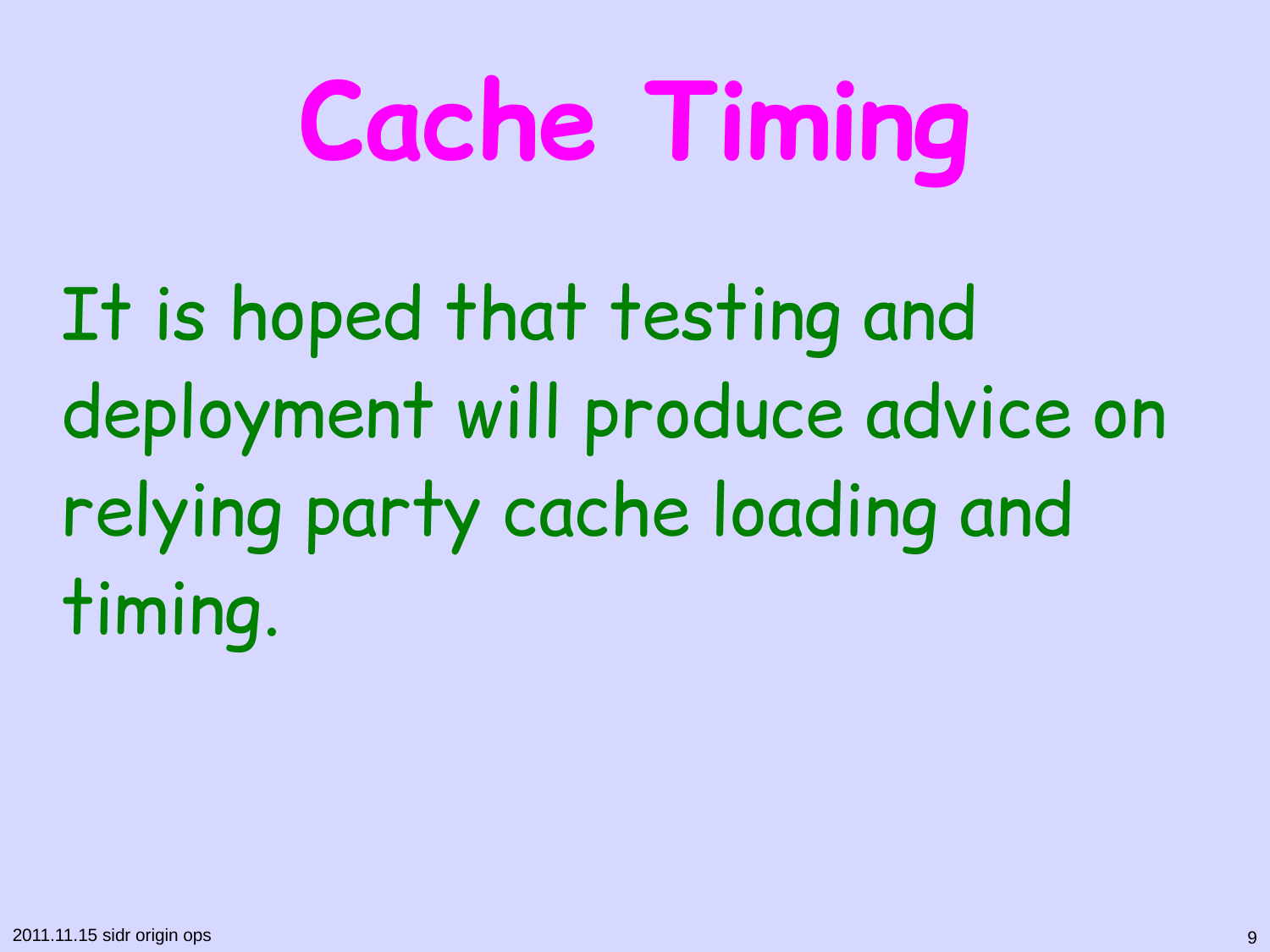

# Cache Timing
It is hoped that testing and deployment will produce advice on relying party cache loading and timing.
9
2011.11.15 sidr origin ops